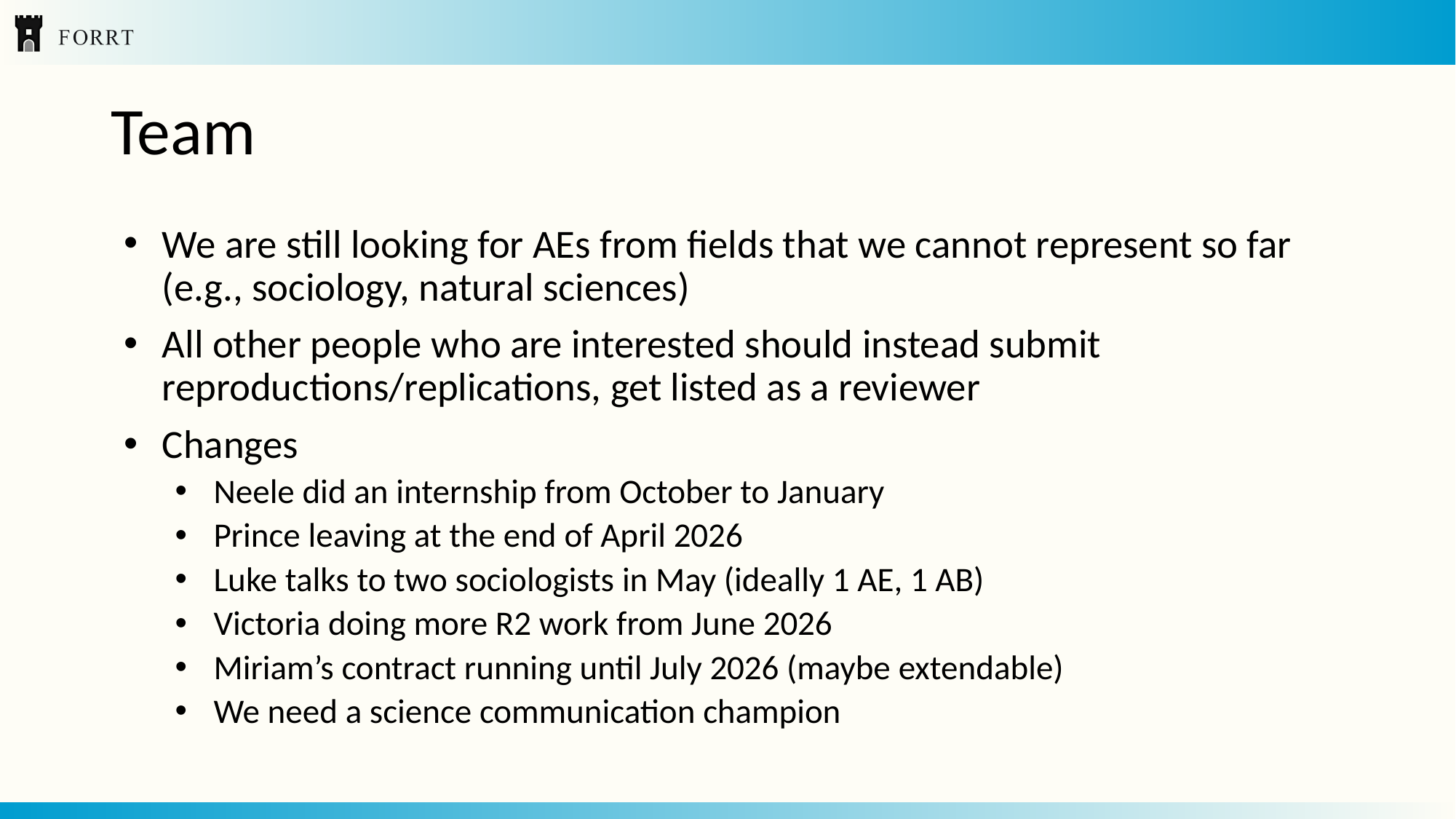

# Team
We are still looking for AEs from fields that we cannot represent so far (e.g., sociology, natural sciences)
All other people who are interested should instead submit reproductions/replications, get listed as a reviewer
Changes
Neele did an internship from October to January
Prince leaving at the end of April 2026
Luke talks to two sociologists in May (ideally 1 AE, 1 AB)
Victoria doing more R2 work from June 2026
Miriam’s contract running until July 2026 (maybe extendable)
We need a science communication champion